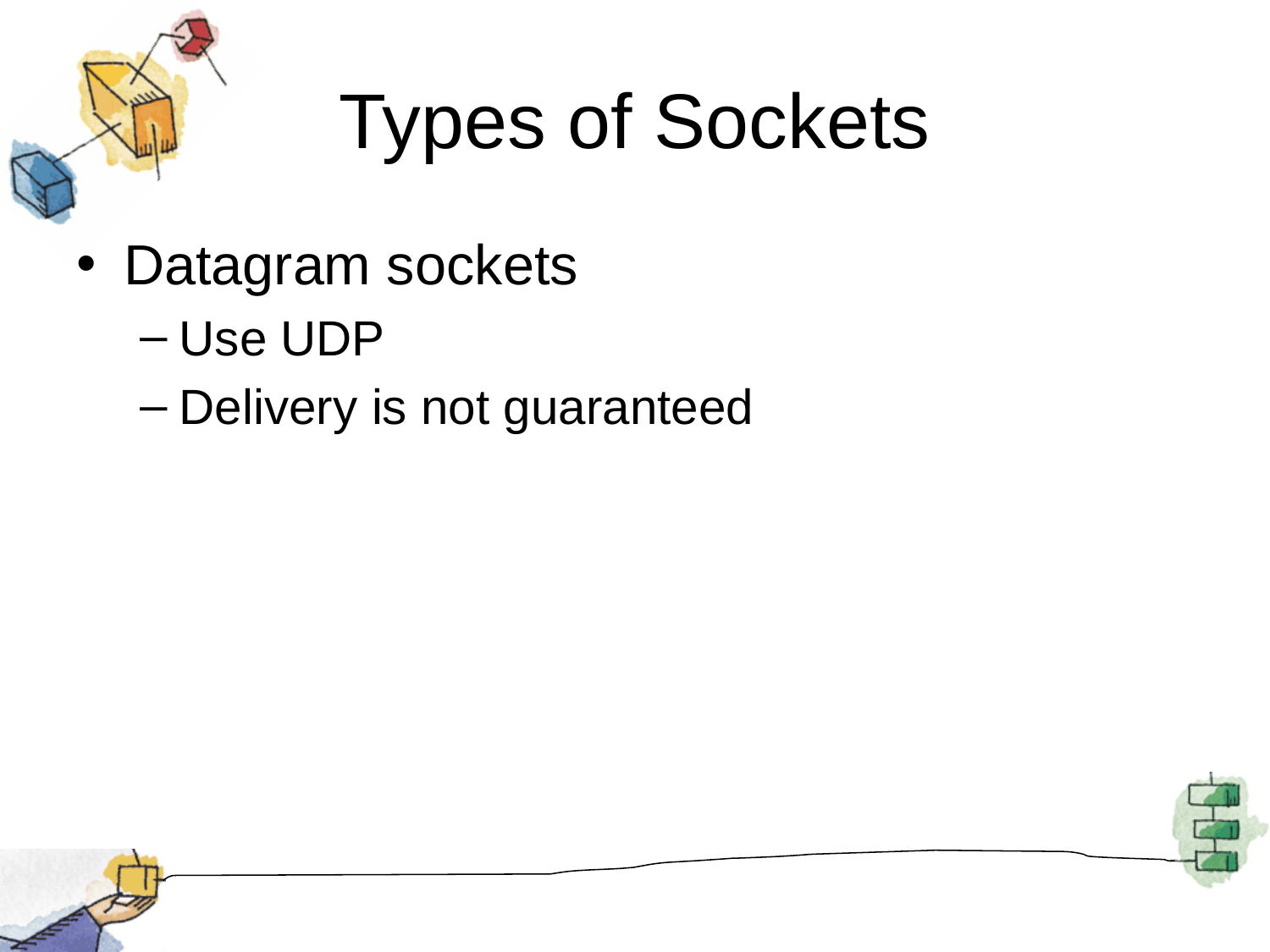

# Types of Sockets
Datagram sockets
Use UDP
Delivery is not guaranteed